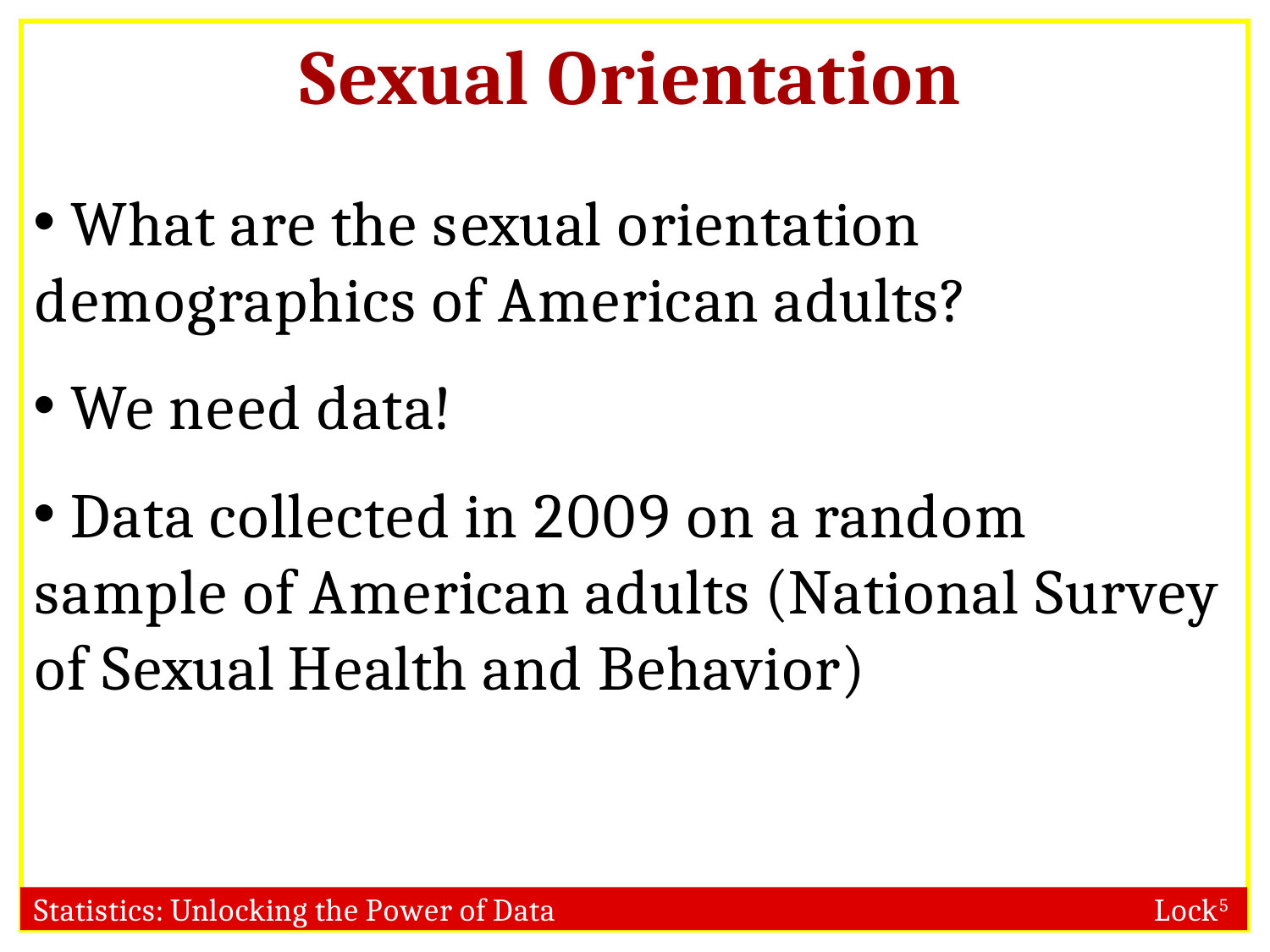

Sexual Orientation
 What are the sexual orientation demographics of American adults?
 We need data!
 Data collected in 2009 on a random sample of American adults (National Survey of Sexual Health and Behavior)